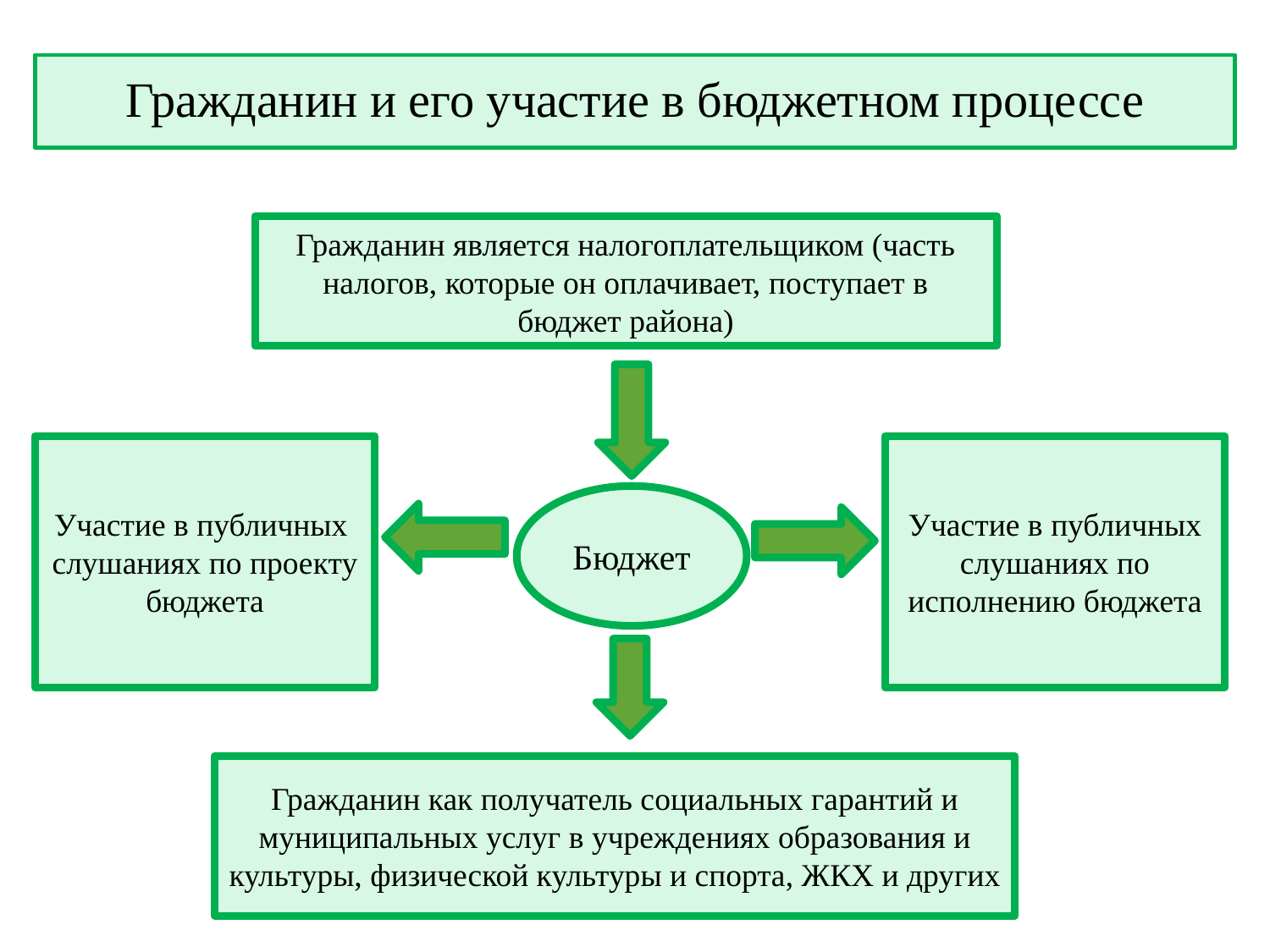

# Гражданин и его участие в бюджетном процессе
Гражданин является налогоплательщиком (часть налогов, которые он оплачивает, поступает в бюджет района)

Участие в публичных
слушаниях по проекту бюджета
Участие в публичных слушаниях по исполнению бюджета
Бюджет

Гражданин как получатель социальных гарантий и муниципальных услуг в учреждениях образования и культуры, физической культуры и спорта, ЖКХ и других